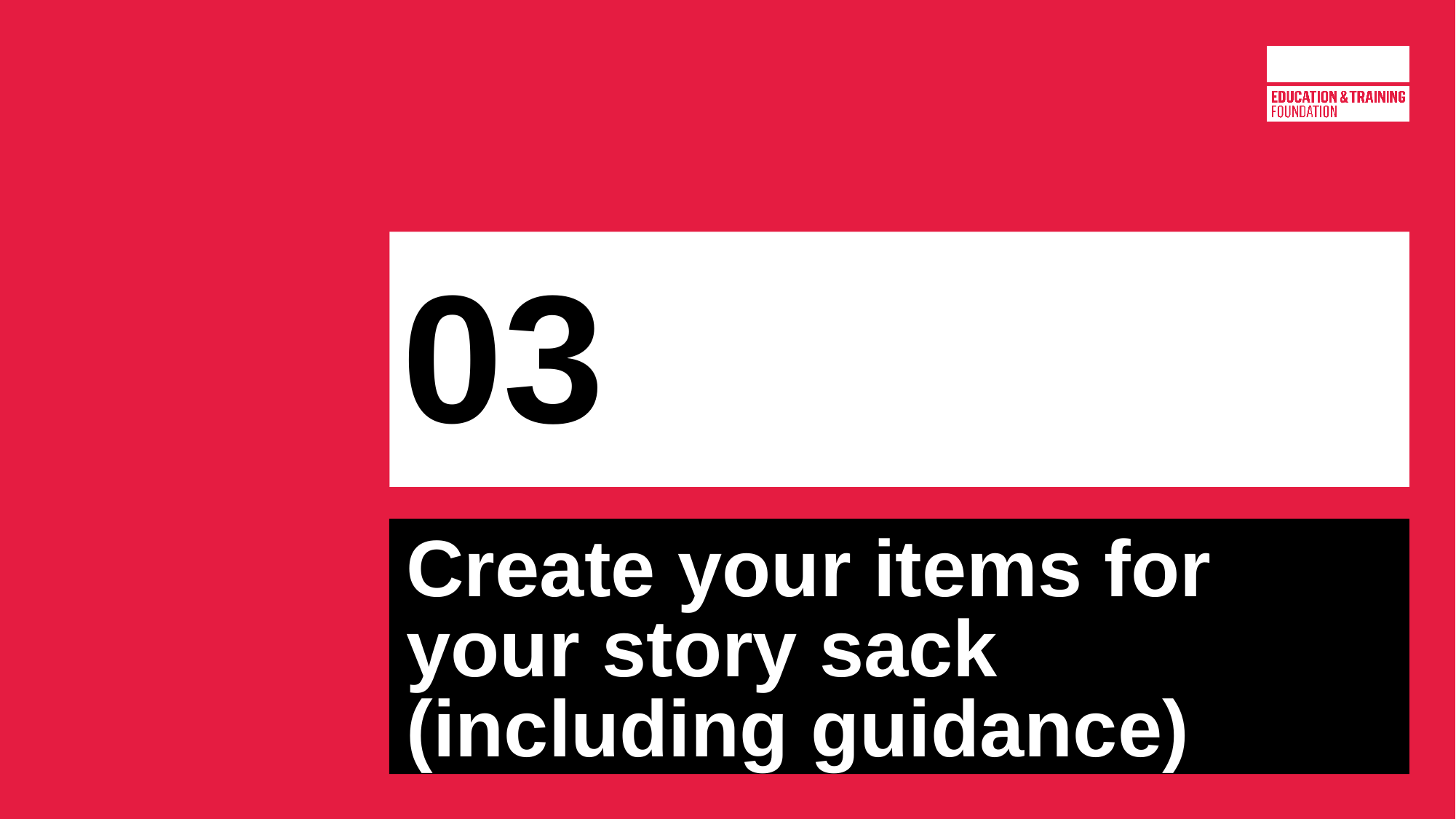

# 03
Create your items for your story sack (including guidance)